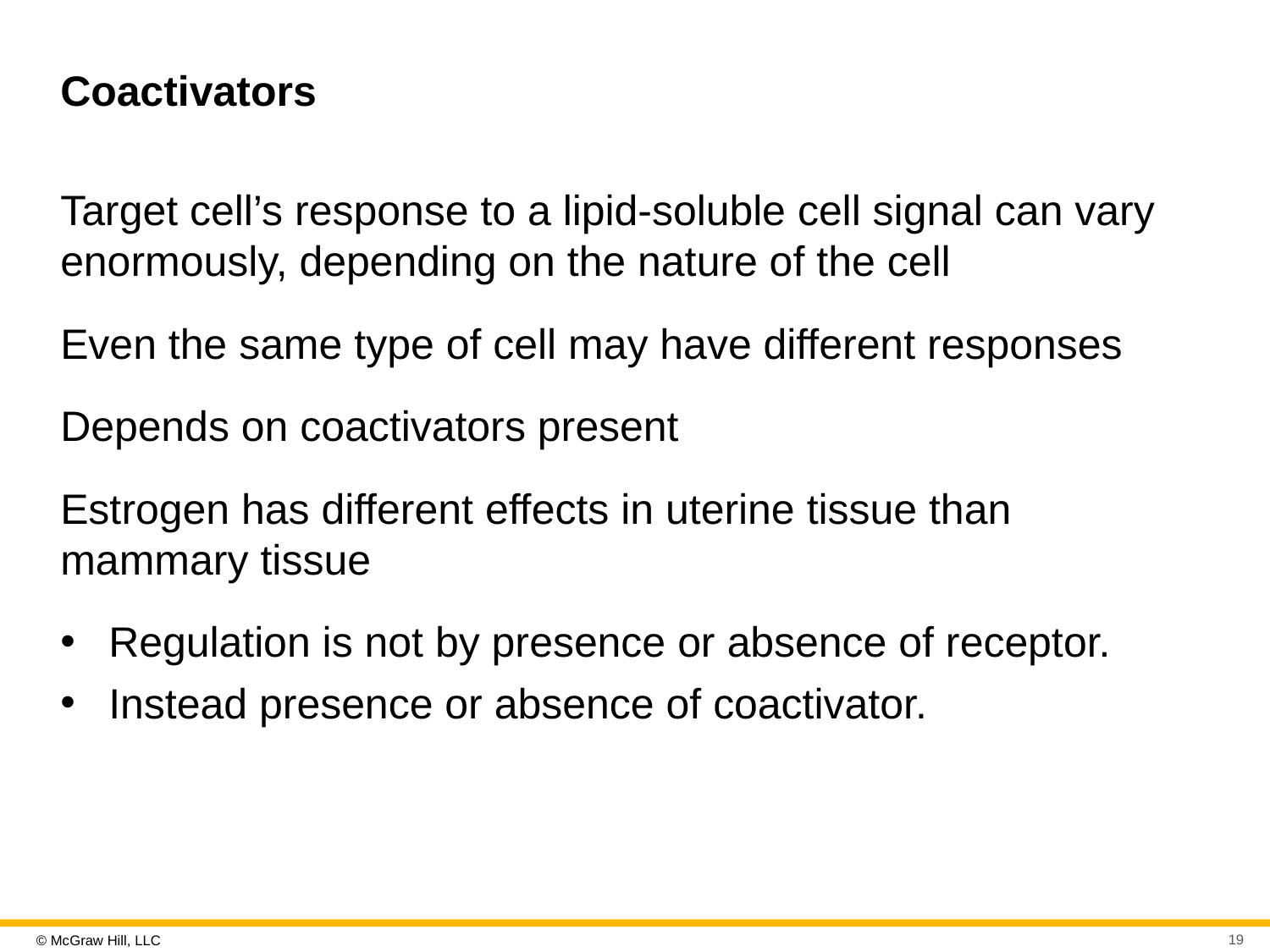

# Coactivators
Target cell’s response to a lipid-soluble cell signal can vary enormously, depending on the nature of the cell
Even the same type of cell may have different responses
Depends on coactivators present
Estrogen has different effects in uterine tissue than mammary tissue
Regulation is not by presence or absence of receptor.
Instead presence or absence of coactivator.
19